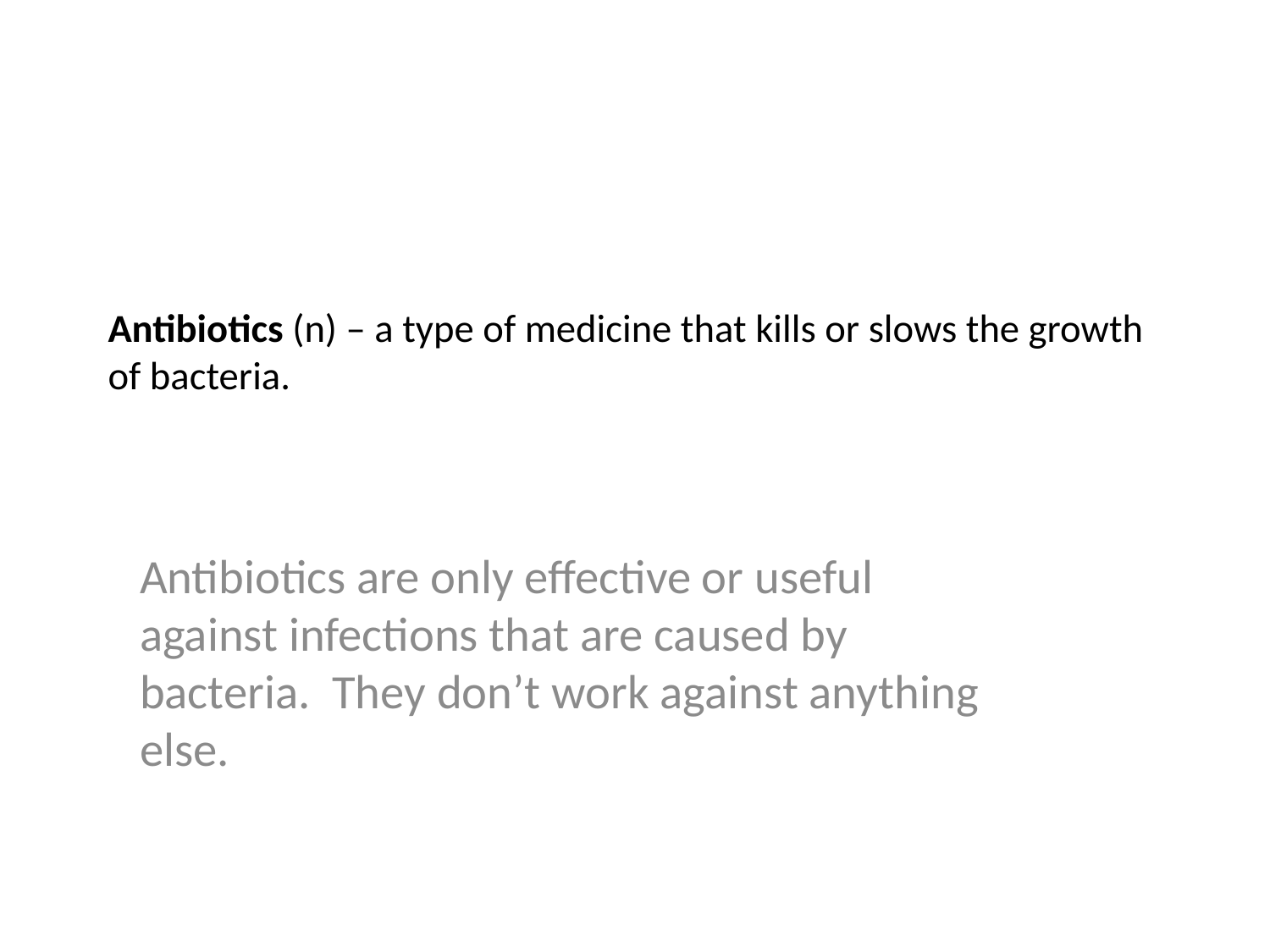

# Antibiotics (n) – a type of medicine that kills or slows the growth of bacteria.
Antibiotics are only effective or useful against infections that are caused by bacteria.  They don’t work against anything else.